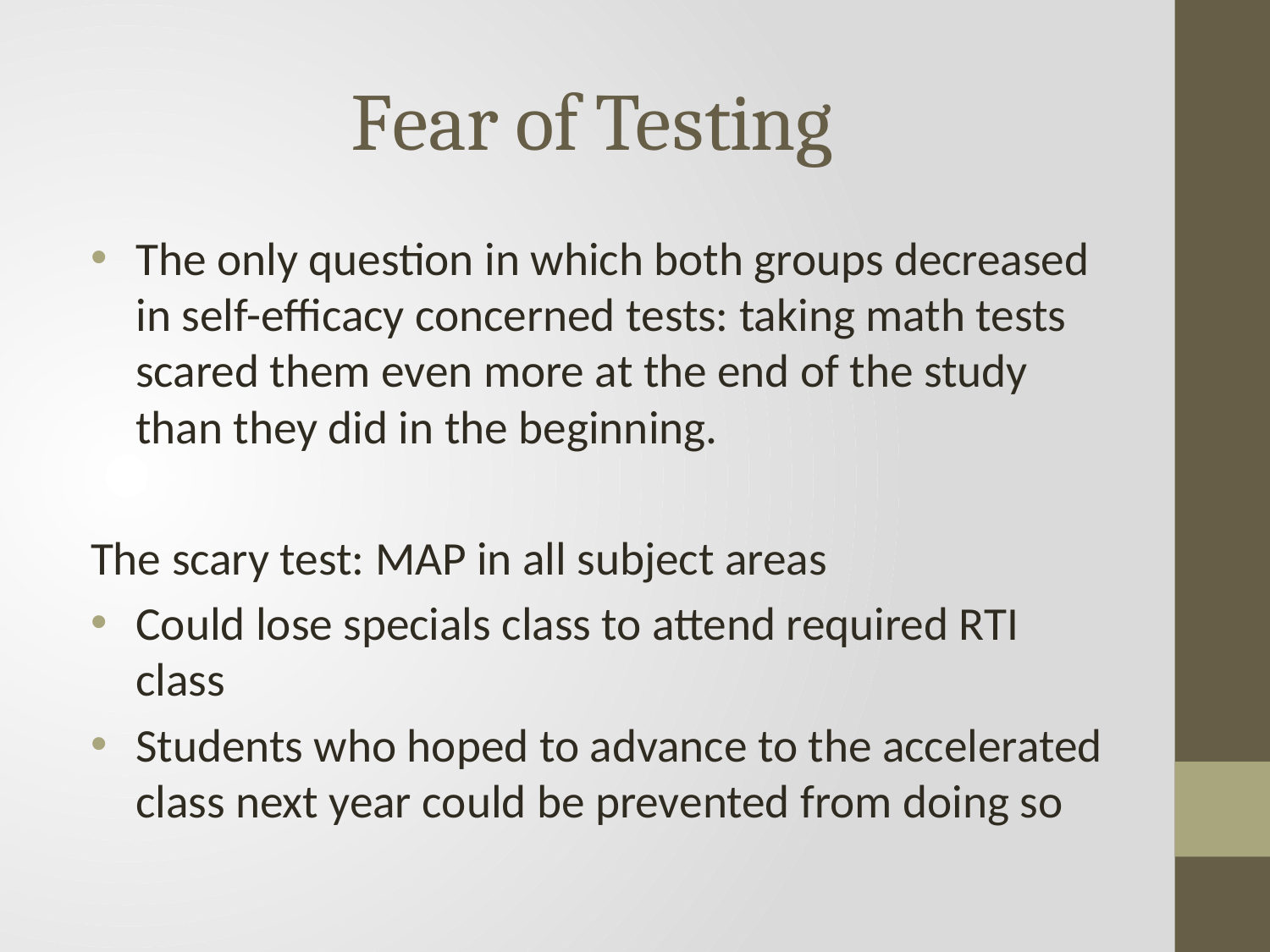

# Fear of Testing
The only question in which both groups decreased in self-efficacy concerned tests: taking math tests scared them even more at the end of the study than they did in the beginning.

The scary test: MAP in all subject areas
Could lose specials class to attend required RTI class
Students who hoped to advance to the accelerated class next year could be prevented from doing so